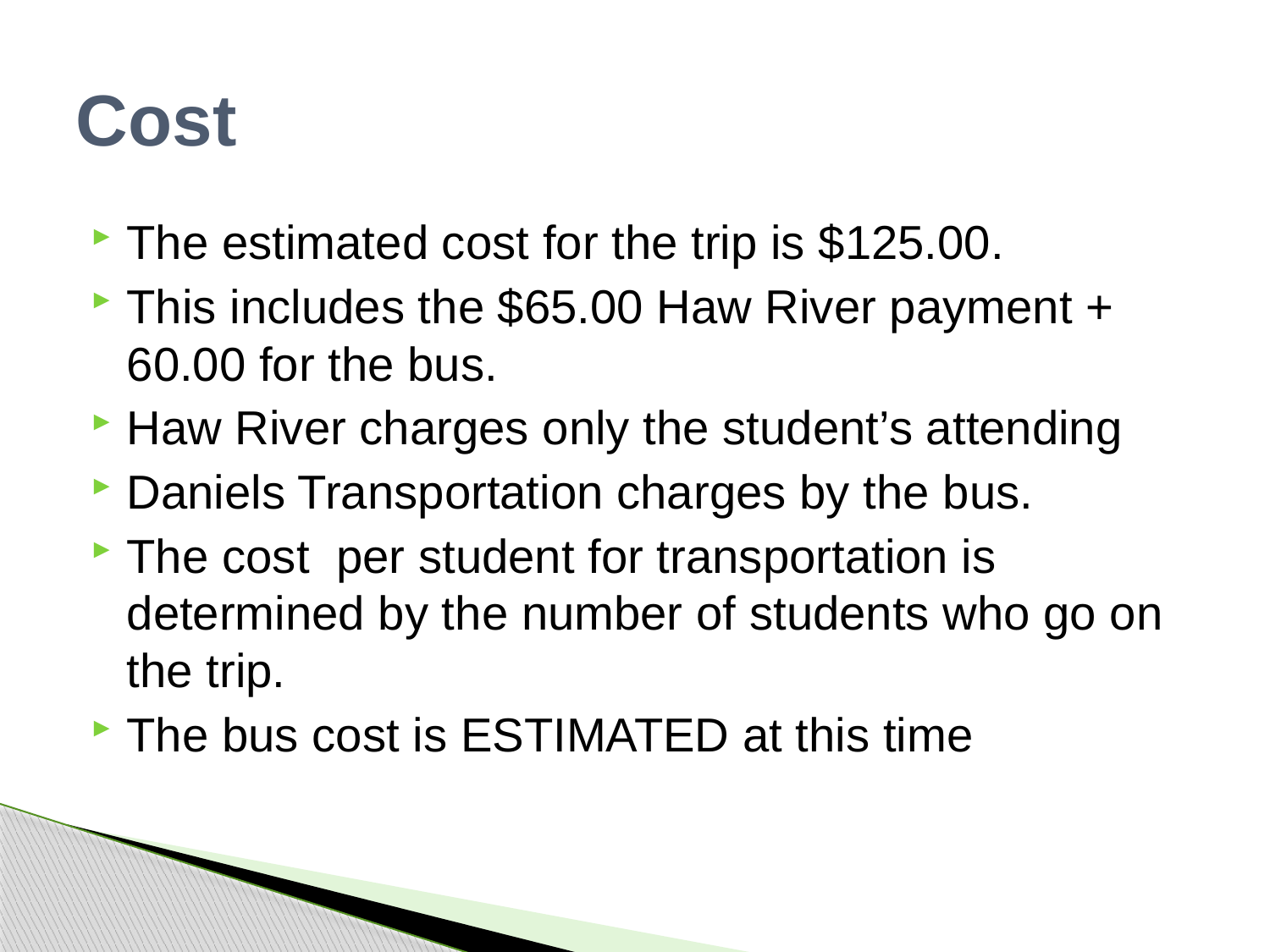

# Cost
The estimated cost for the trip is $125.00.
This includes the $65.00 Haw River payment + 60.00 for the bus.
Haw River charges only the student’s attending
Daniels Transportation charges by the bus.
The cost  per student for transportation is determined by the number of students who go on the trip.
The bus cost is ESTIMATED at this time